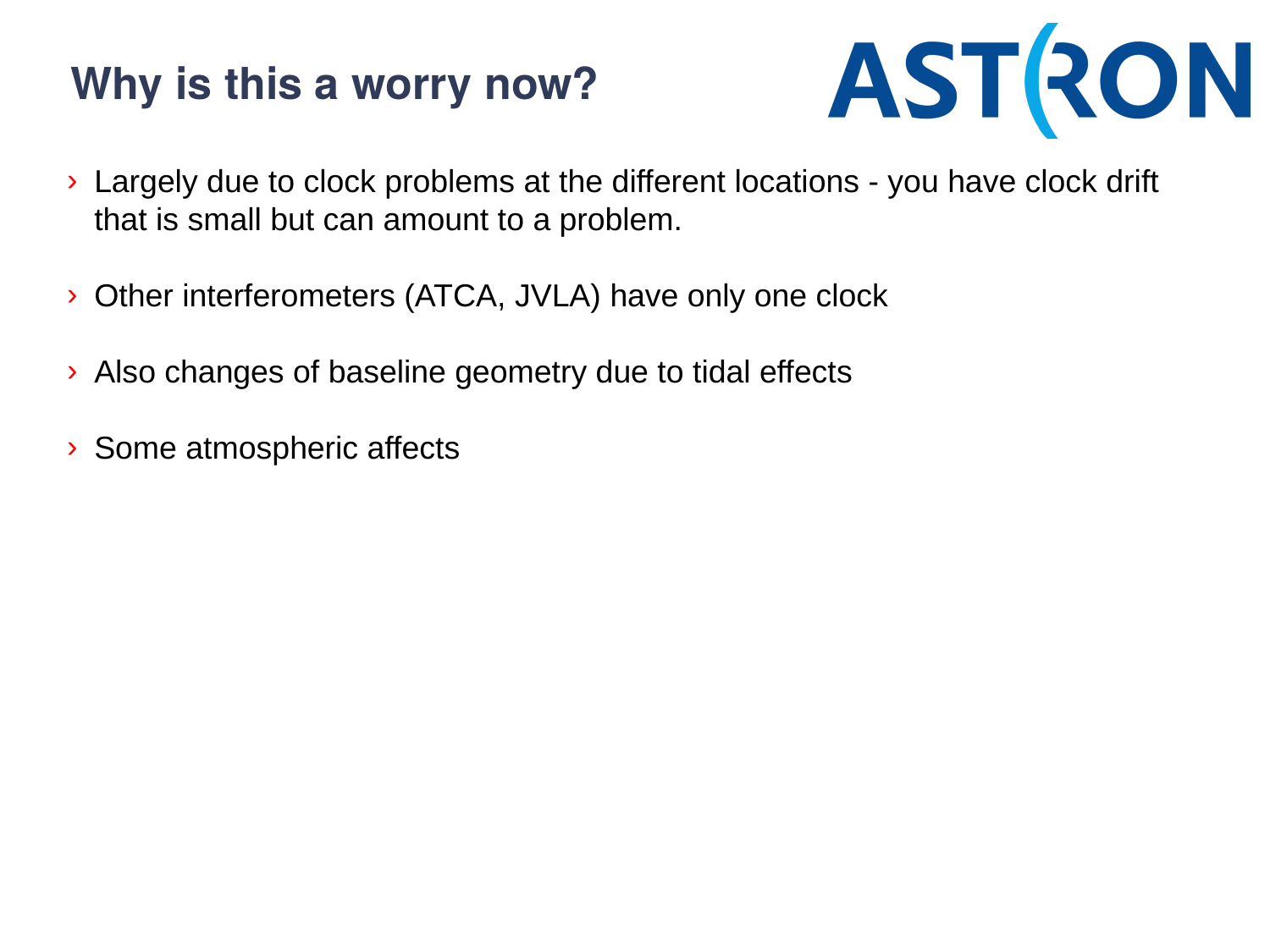

# Why is this a worry now?
Largely due to clock problems at the different locations - you have clock drift that is small but can amount to a problem.

Other interferometers (ATCA, JVLA) have only one clock

Also changes of baseline geometry due to tidal effects

Some atmospheric affects